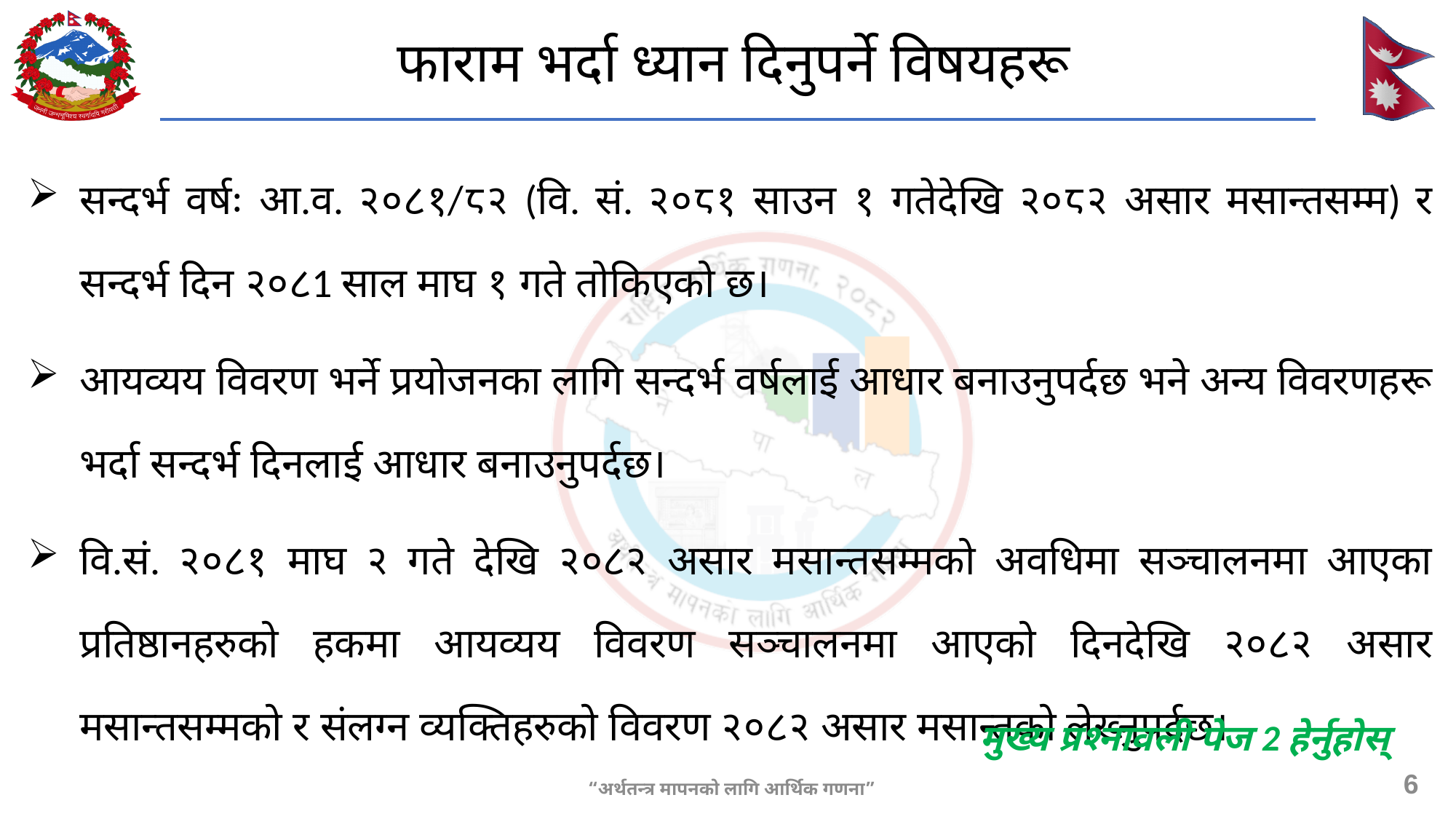

# फाराम भर्दा ध्यान दिनुपर्ने विषयहरू
सन्दर्भ वर्षः आ.व. २०८१/८२ (वि. सं. २०८१ साउन १ गतेदेखि २०८२ असार मसान्तसम्म) र सन्दर्भ दिन २०८1 साल माघ १ गते तोकिएको छ।
आयव्यय विवरण भर्ने प्रयोजनका लागि सन्दर्भ वर्षलाई आधार बनाउनुपर्दछ भने अन्य विवरणहरू भर्दा सन्दर्भ दिनलाई आधार बनाउनुपर्दछ।
वि.सं. २०८१ माघ २ गते देखि २०८२ असार मसान्तसम्मको अवधिमा सञ्चालनमा आएका प्रतिष्ठानहरुको हकमा आयव्यय विवरण सञ्चालनमा आएको दिनदेखि २०८२ असार मसान्तसम्मको र संलग्न व्यक्तिहरुको विवरण २०८२ असार मसान्तको लेख्नुपर्दछ।

मुख्य प्रश्नावली पेज 2 हेर्नुहोस्
6
“अर्थतन्त्र मापनको लागि आर्थिक गणना”